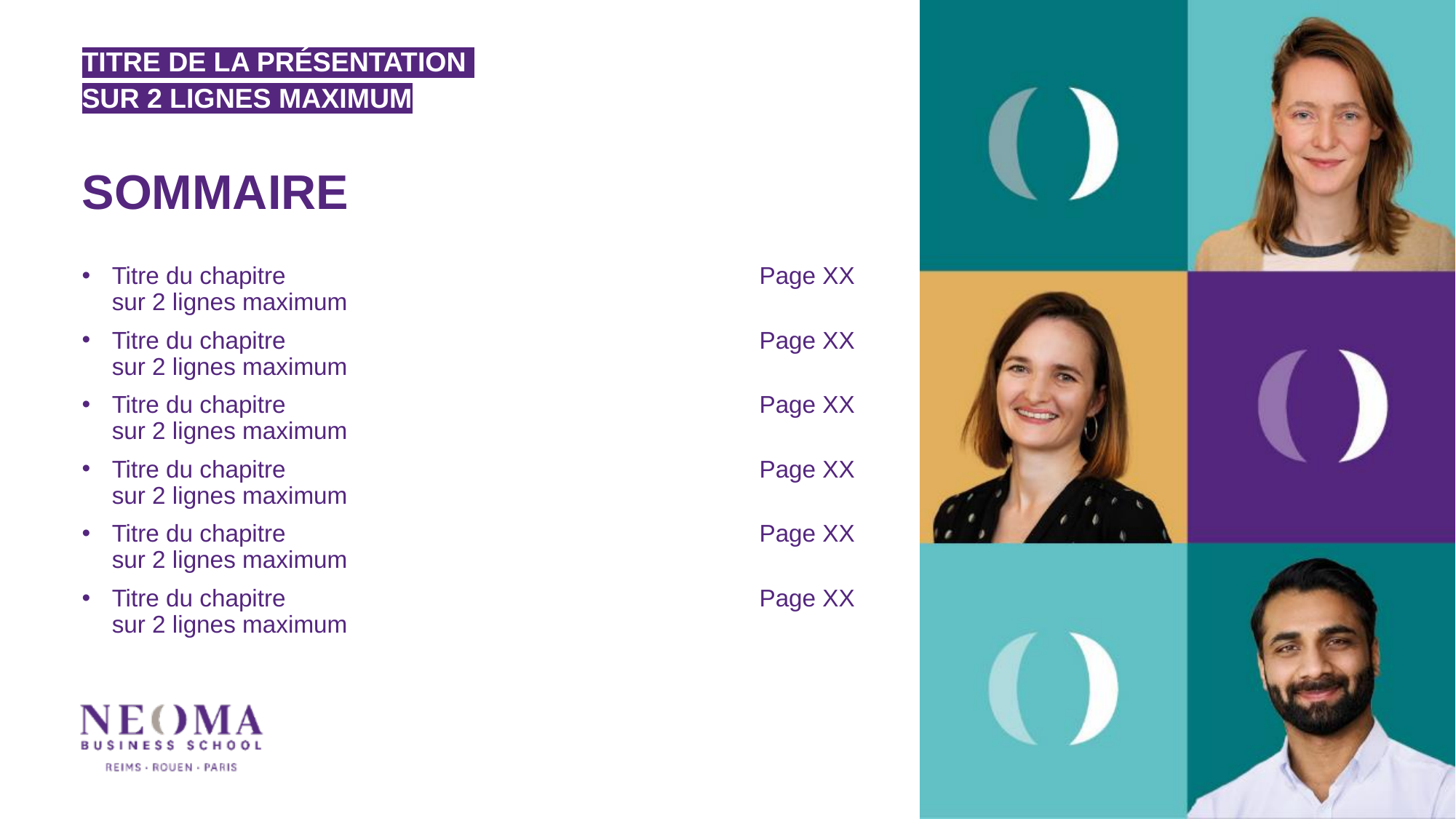

# TITRE DE LA Présentation SUR 2 LIGNES MAXIMUM
sommaire
Titre du chapitre
sur 2 lignes maximum
Page XX
Titre du chapitre
sur 2 lignes maximum
Page XX

Titre du chapitre
sur 2 lignes maximum
Page XX

Titre du chapitre
sur 2 lignes maximum
Page XX

Titre du chapitre
sur 2 lignes maximum
Page XX

Titre du chapitre
sur 2 lignes maximum
Page XX